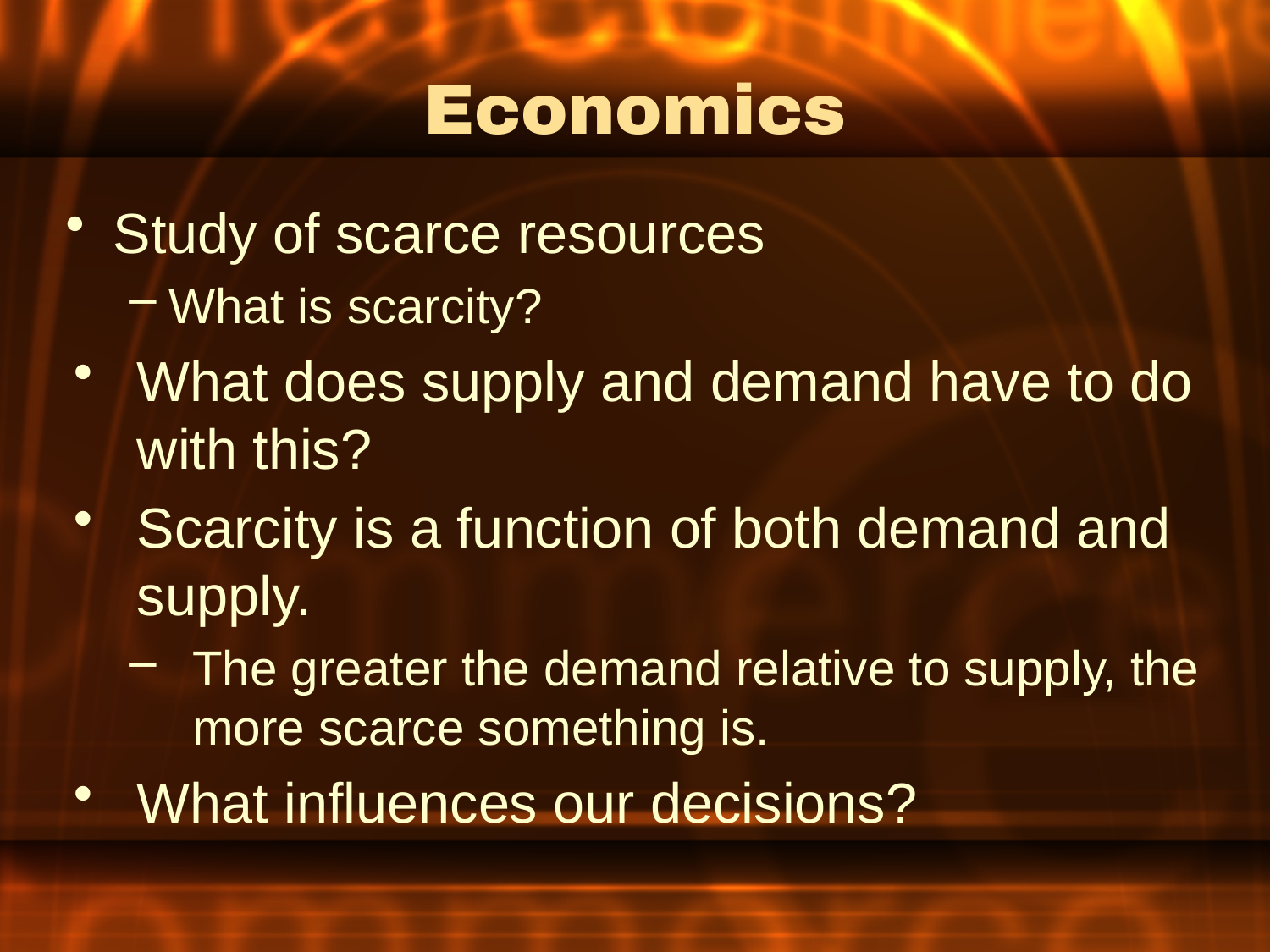

# Economics
Study of scarce resources
What is scarcity?
What does supply and demand have to do with this?
Scarcity is a function of both demand and supply.
The greater the demand relative to supply, the more scarce something is.
What influences our decisions?